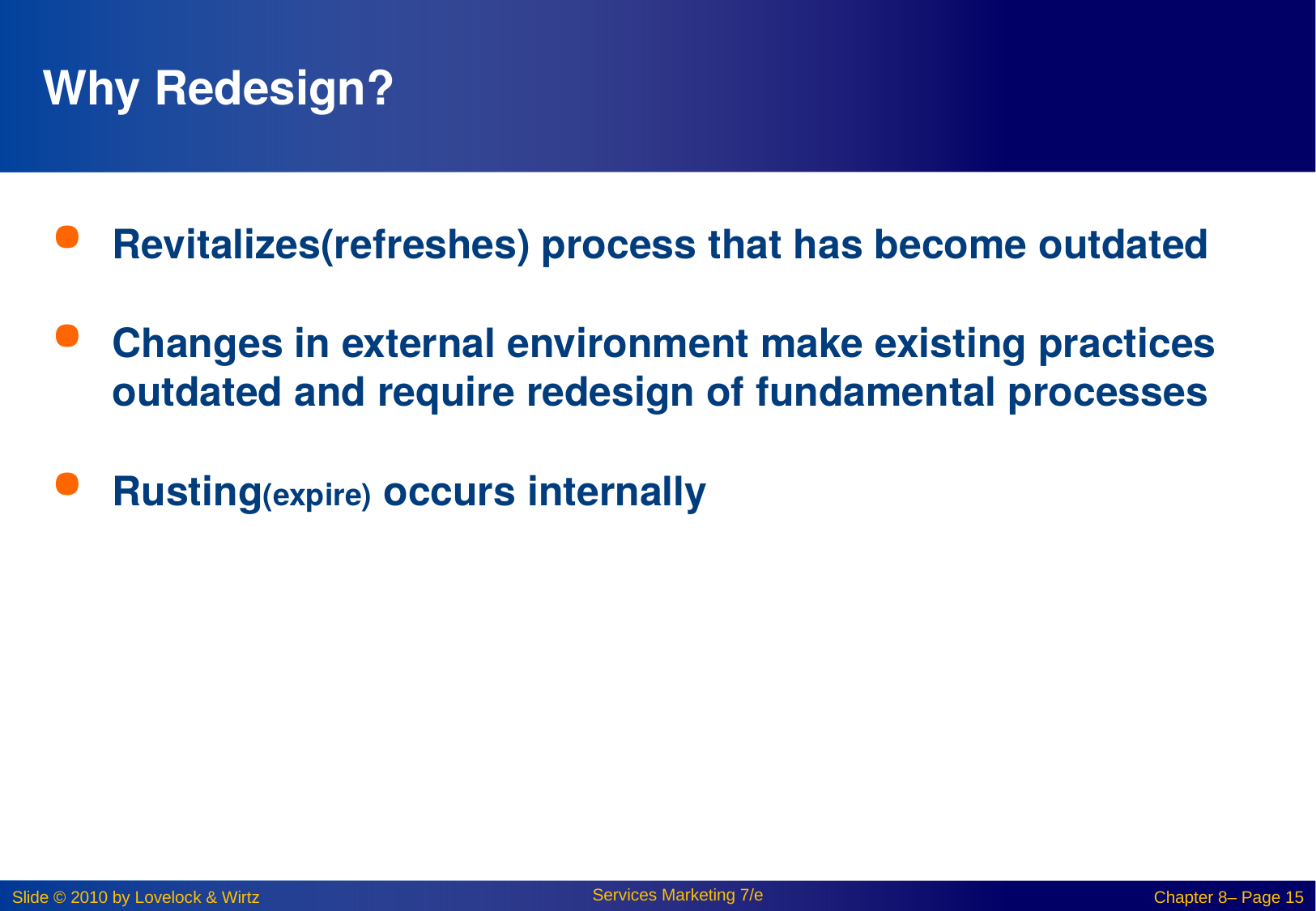

# Why Redesign?
Revitalizes(refreshes) process that has become outdated
Changes in external environment make existing practices outdated and require redesign of fundamental processes
Rusting(expire) occurs internally